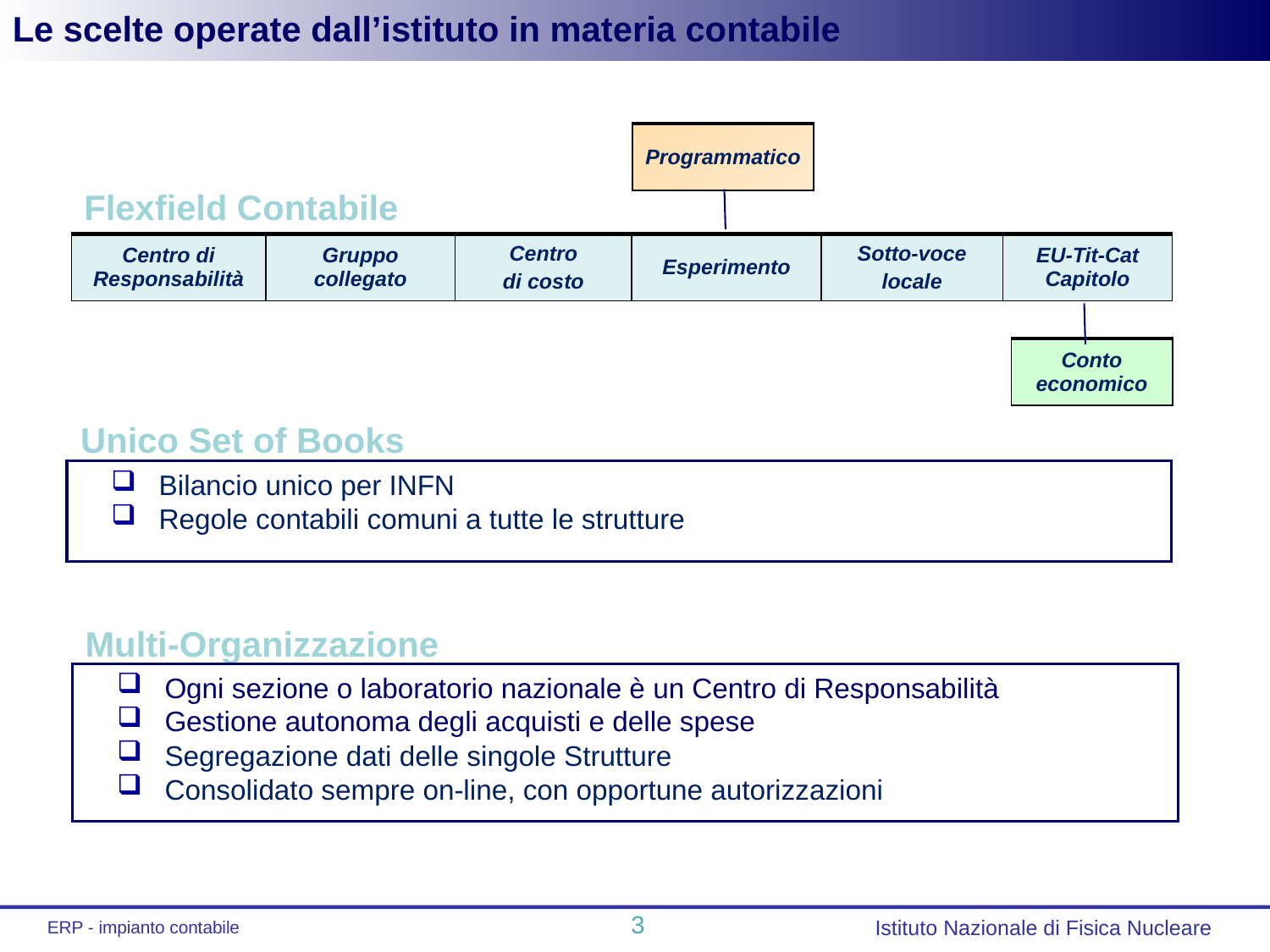

Le scelte operate dall’istituto in materia contabile
| Programmatico |
| --- |
Flexfield Contabile
| Centro di Responsabilità | Gruppo collegato | Centro di costo | Esperimento | Sotto-voce locale | EU-Tit-Cat Capitolo |
| --- | --- | --- | --- | --- | --- |
| Conto economico |
| --- |
Unico Set of Books
Bilancio unico per INFN
Regole contabili comuni a tutte le strutture
Multi-Organizzazione
Ogni sezione o laboratorio nazionale è un Centro di Responsabilità
Gestione autonoma degli acquisti e delle spese
Segregazione dati delle singole Strutture
Consolidato sempre on-line, con opportune autorizzazioni

ERP - impianto contabile
Istituto Nazionale di Fisica Nucleare
3